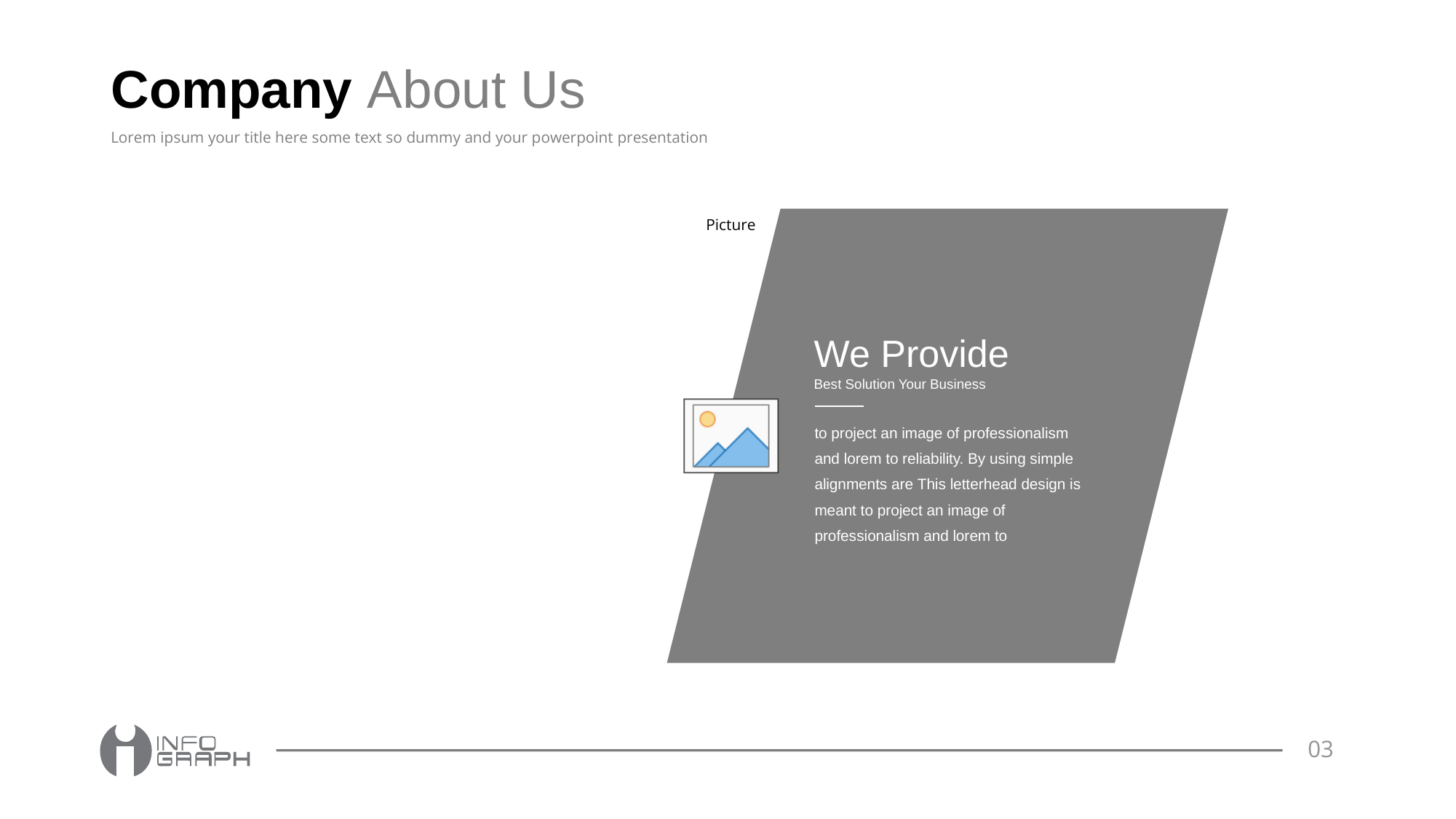

# Company About Us
Lorem ipsum your title here some text so dummy and your powerpoint presentation

We Provide
Best Solution Your Business
to project an image of professionalism and lorem to reliability. By using simple alignments are This letterhead design is meant to project an image of professionalism and lorem to
03